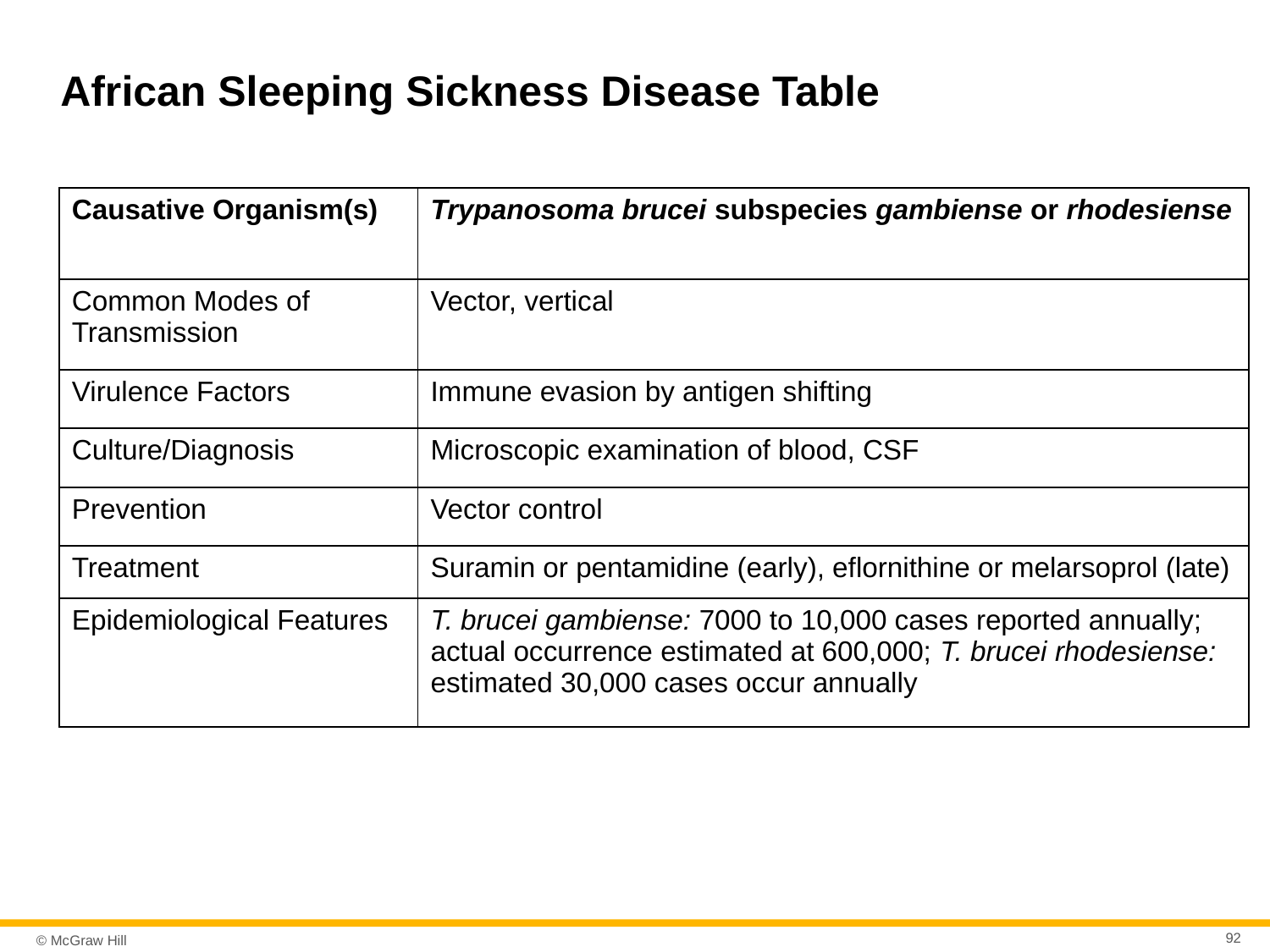

# African Sleeping Sickness Disease Table
| Causative Organism(s) | Trypanosoma brucei subspecies gambiense or rhodesiense |
| --- | --- |
| Common Modes of Transmission | Vector, vertical |
| Virulence Factors | Immune evasion by antigen shifting |
| Culture/Diagnosis | Microscopic examination of blood, CSF |
| Prevention | Vector control |
| Treatment | Suramin or pentamidine (early), eflornithine or melarsoprol (late) |
| Epidemiological Features | T. brucei gambiense: 7000 to 10,000 cases reported annually; actual occurrence estimated at 600,000; T. brucei rhodesiense: estimated 30,000 cases occur annually |